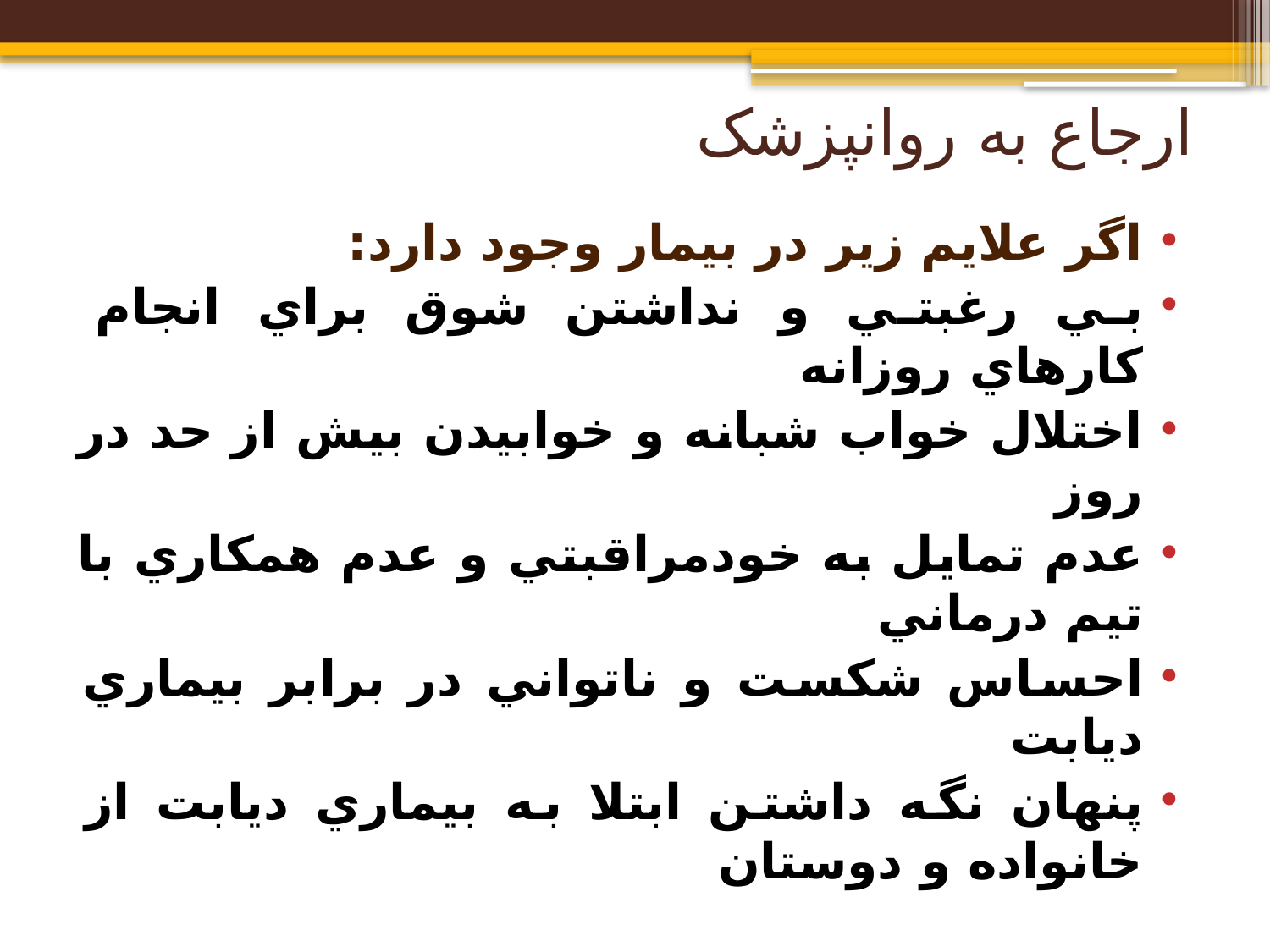

# ارجاع به روانپزشک
اگر علايم زير در بيمار وجود دارد:
بي رغبتي و نداشتن شوق براي انجام كارهاي روزانه
اختلال خواب شبانه و خوابيدن بيش از حد در روز
عدم تمايل به خودمراقبتي و عدم همكاري با تيم درماني
احساس شكست و ناتواني در برابر بيماري ديابت
پنهان نگه داشتن ابتلا به بيماري ديابت از خانواده و دوستان